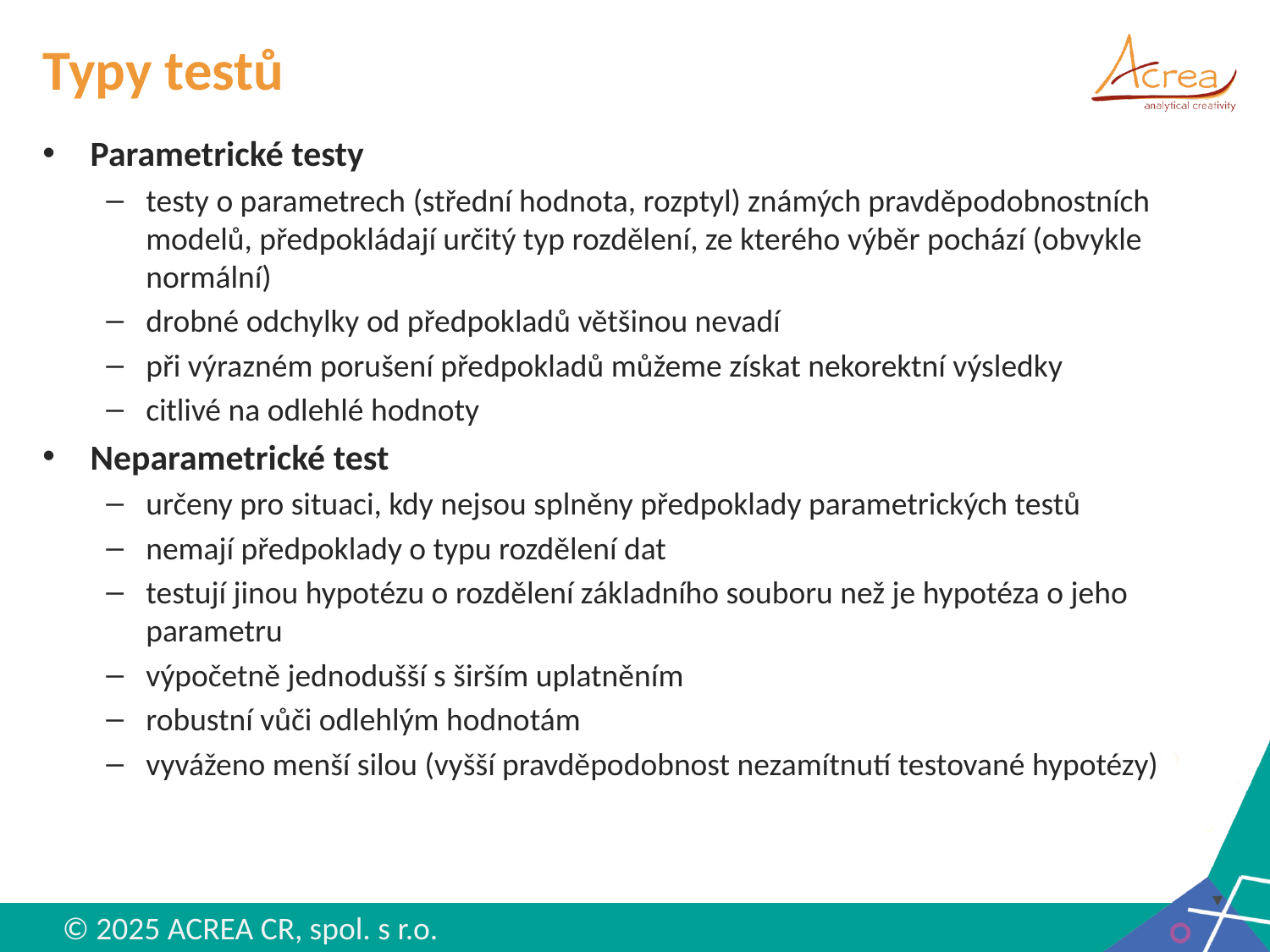

# Typy testů
Parametrické testy
testy o parametrech (střední hodnota, rozptyl) známých pravděpodobnostních modelů, předpokládají určitý typ rozdělení, ze kterého výběr pochází (obvykle normální)
drobné odchylky od předpokladů většinou nevadí
při výrazném porušení předpokladů můžeme získat nekorektní výsledky
citlivé na odlehlé hodnoty
Neparametrické test
určeny pro situaci, kdy nejsou splněny předpoklady parametrických testů
nemají předpoklady o typu rozdělení dat
testují jinou hypotézu o rozdělení základního souboru než je hypotéza o jeho parametru
výpočetně jednodušší s širším uplatněním
robustní vůči odlehlým hodnotám
vyváženo menší silou (vyšší pravděpodobnost nezamítnutí testované hypotézy)